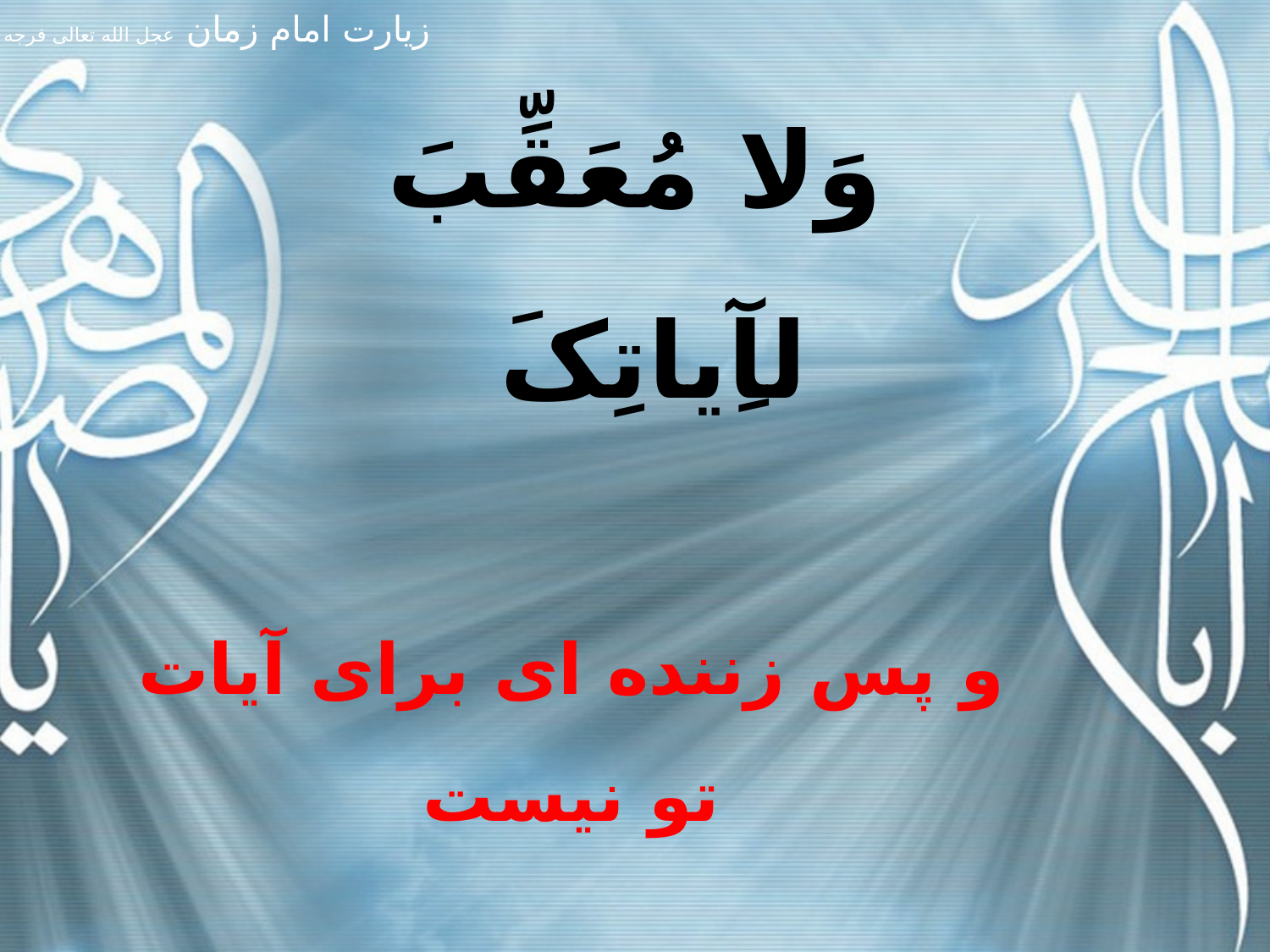

وَلا مُعَقِّبَ لآِياتِکَ
و پس زننده اى براى آيات تو نيست